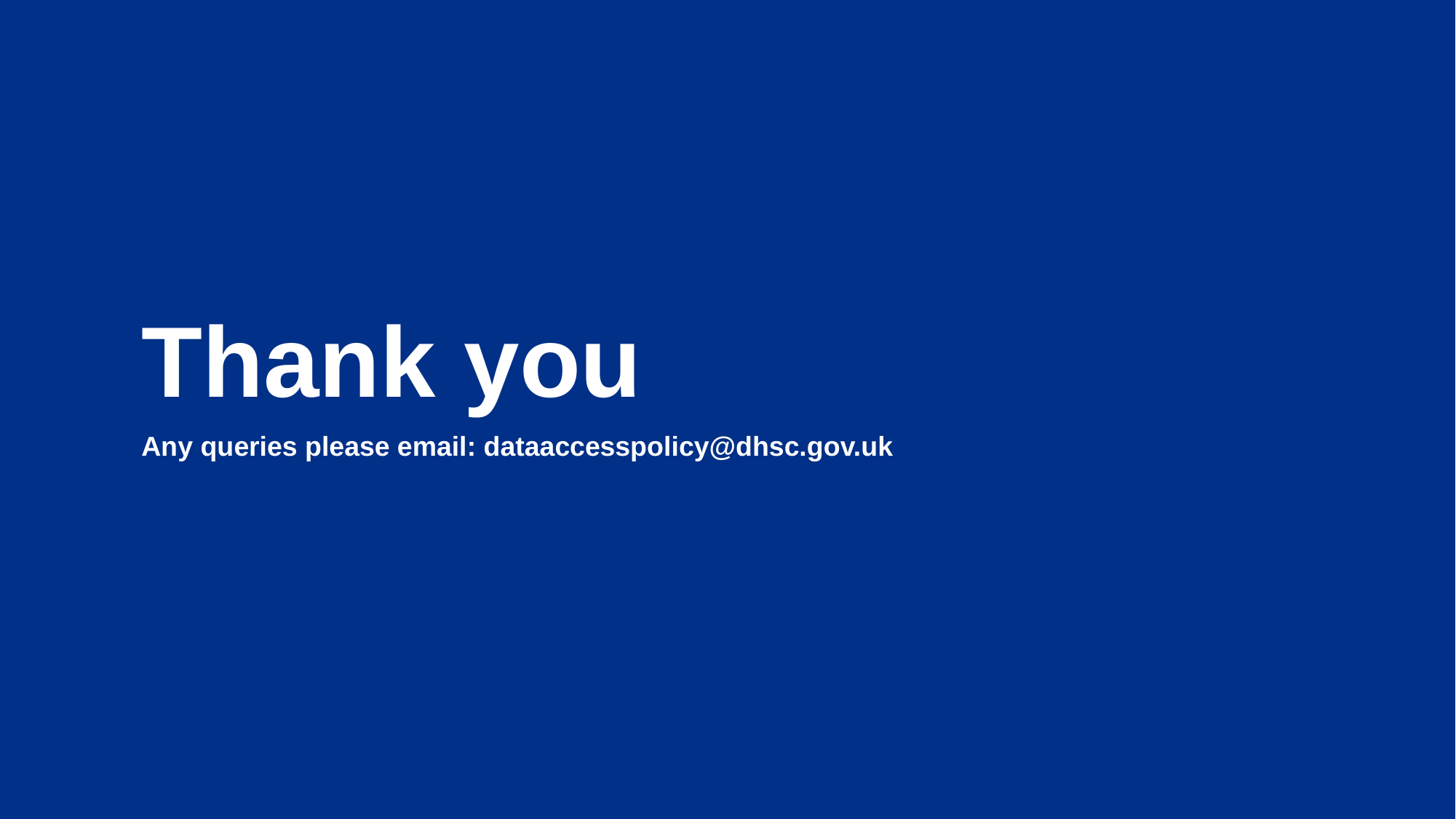

Thank you
Any queries please email: dataaccesspolicy@dhsc.gov.uk